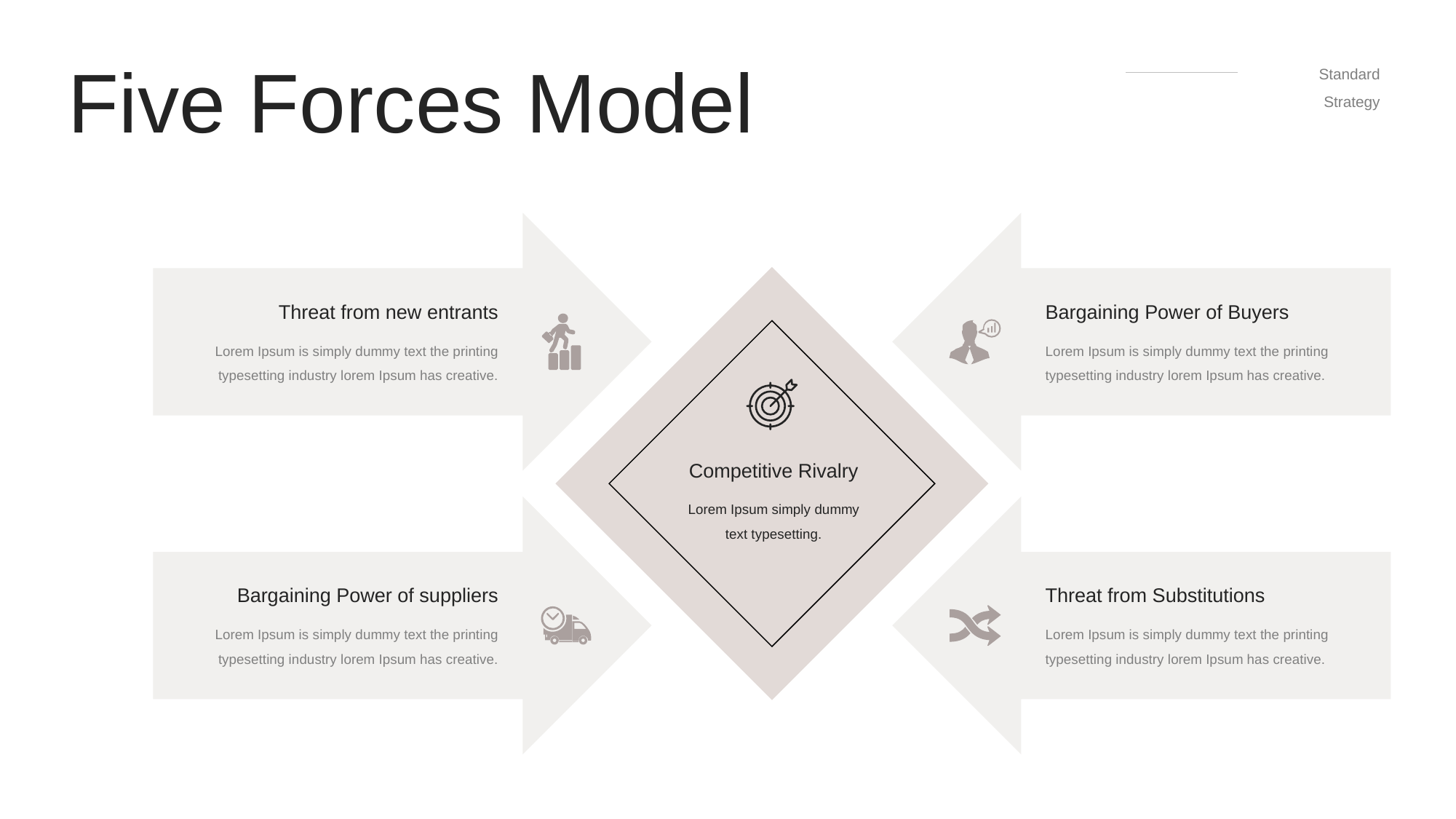

Five Forces Model
Standard Strategy

Threat from new entrants
Bargaining Power of Buyers

Lorem Ipsum is simply dummy text the printing typesetting industry lorem Ipsum has creative.
Lorem Ipsum is simply dummy text the printing typesetting industry lorem Ipsum has creative.

Competitive Rivalry
Lorem Ipsum simply dummy text typesetting.

Bargaining Power of suppliers
Threat from Substitutions

Lorem Ipsum is simply dummy text the printing typesetting industry lorem Ipsum has creative.
Lorem Ipsum is simply dummy text the printing typesetting industry lorem Ipsum has creative.